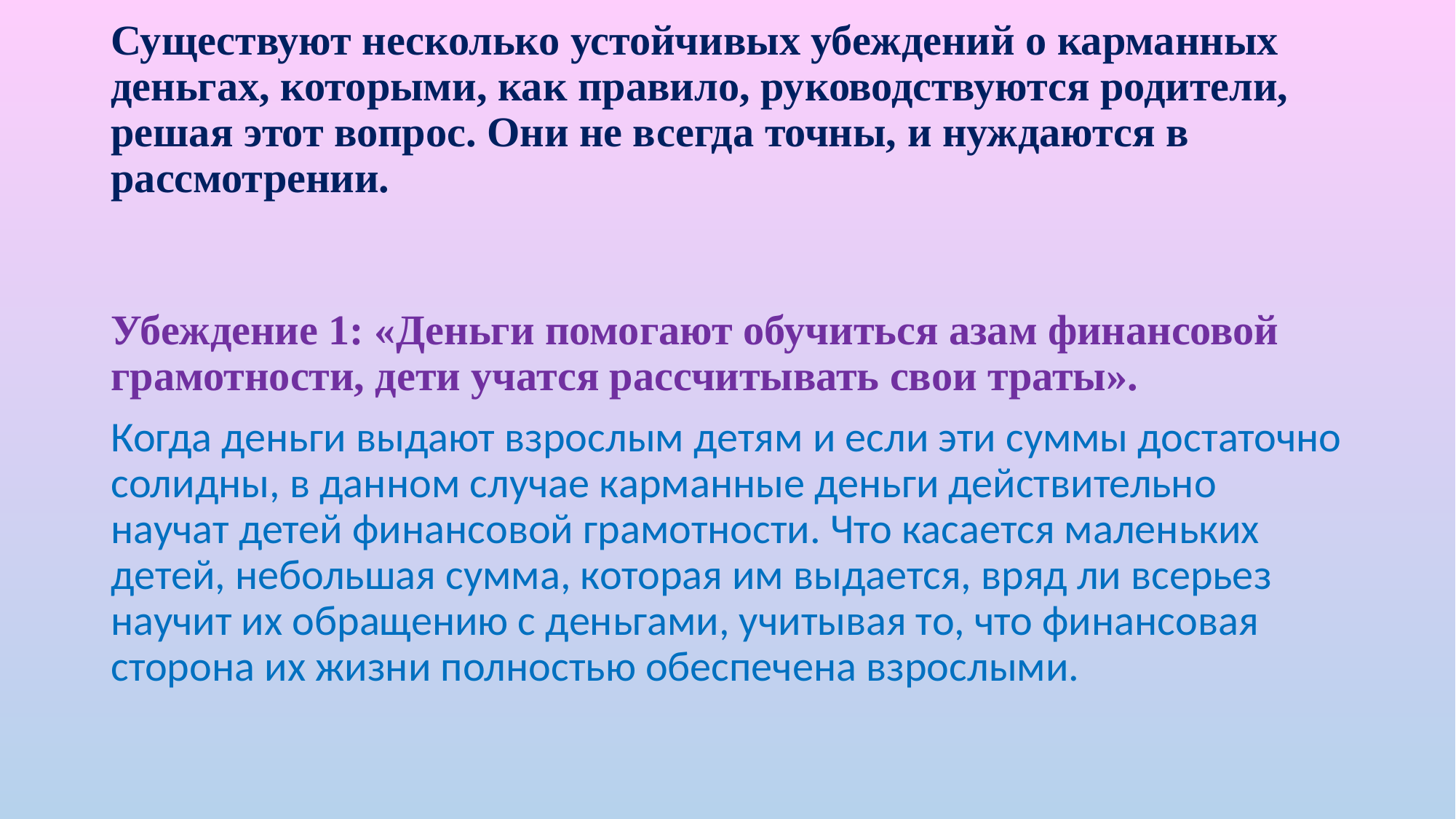

# Существуют несколько устойчивых убеждений о карманных деньгах, которыми, как правило, руководствуются родители, решая этот вопрос. Они не всегда точны, и нуждаются в рассмотрении.
Убеждение 1: «Деньги помогают обучиться азам финансовой грамотности, дети учатся рассчитывать свои траты».
Когда деньги выдают взрослым детям и если эти суммы достаточно солидны, в данном случае карманные деньги действительно научат детей финансовой грамотности. Что касается маленьких детей, небольшая сумма, которая им выдается, вряд ли всерьез научит их обращению с деньгами, учитывая то, что финансовая сторона их жизни полностью обеспечена взрослыми.